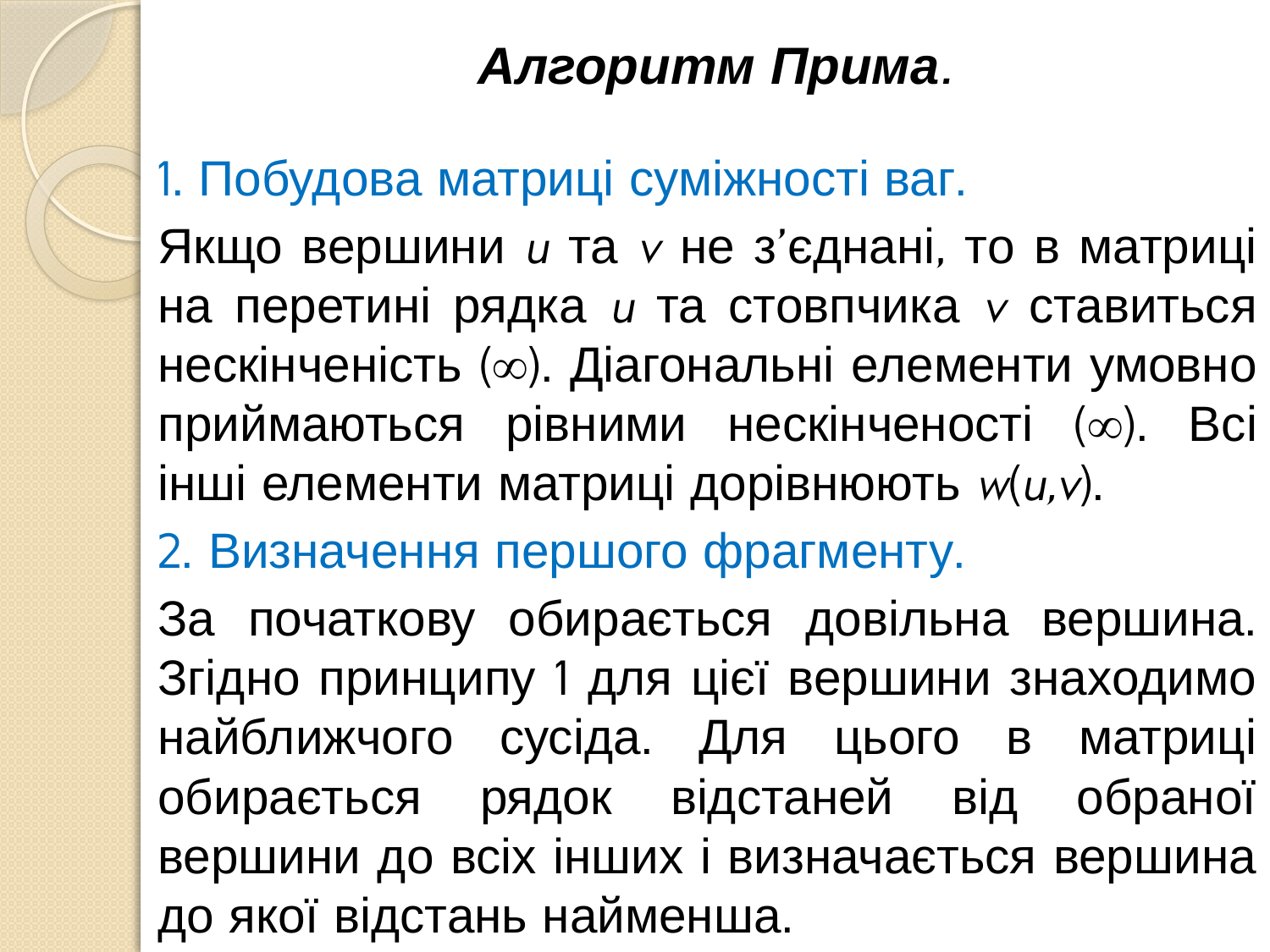

Алгоритм Прима.

1. Побудова матриці суміжності ваг.
Якщо вершини u та v не з’єднані, то в матриці на перетині рядка u та стовпчика v ставиться нескінченість (∞). Діагональні елементи умовно приймаються рівними нескінченості (∞). Всі інші елементи матриці дорівнюють w(u,v).
2. Визначення першого фрагменту.
За початкову обирається довільна вершина. Згідно принципу 1 для цієї вершини знаходимо найближчого сусіда. Для цього в матриці обирається рядок відстаней від обраної вершини до всіх інших і визначається вершина до якої відстань найменша.